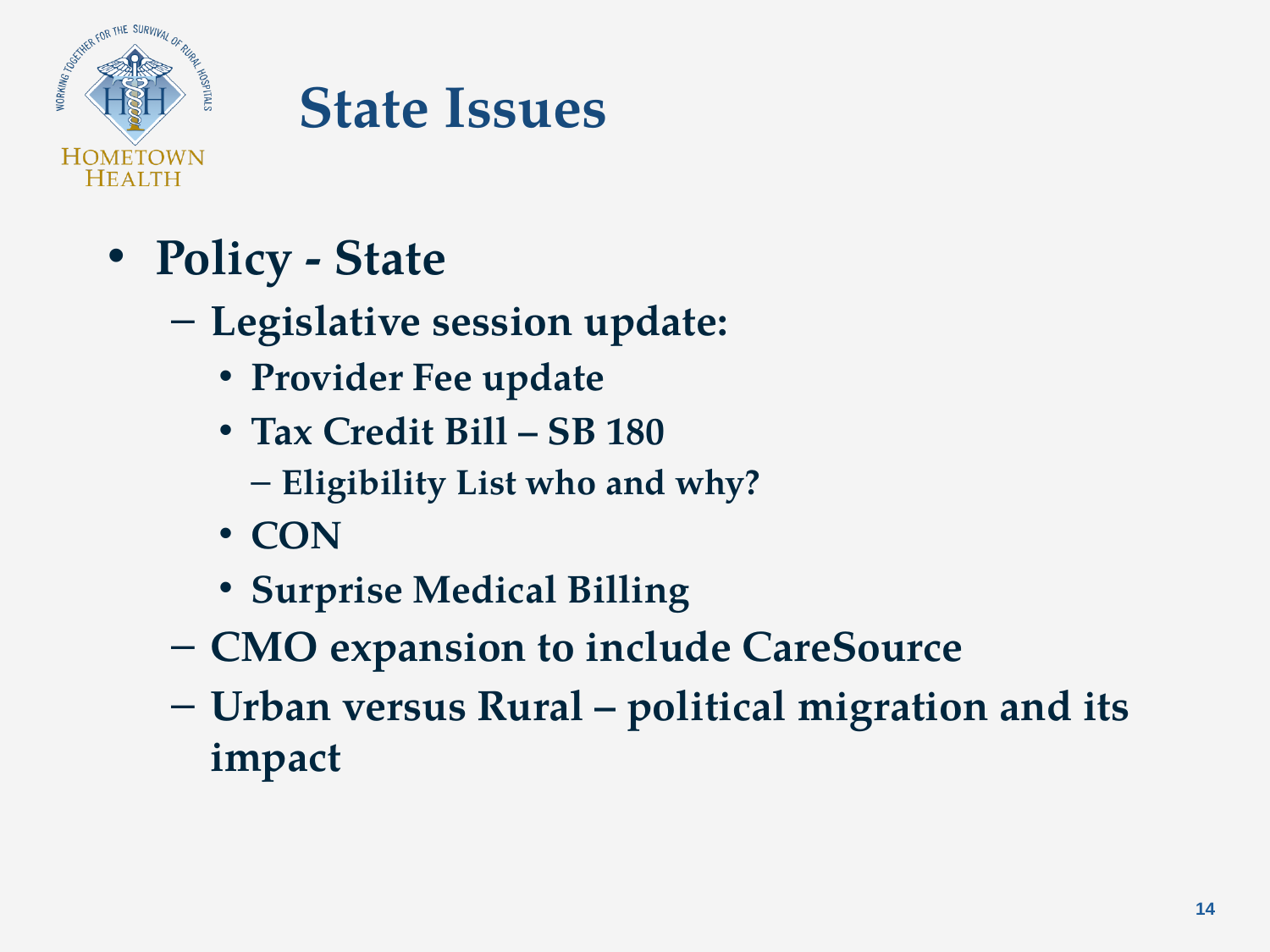

# State Issues
Policy - State
Legislative session update:
Provider Fee update
Tax Credit Bill – SB 180
Eligibility List who and why?
CON
Surprise Medical Billing
CMO expansion to include CareSource
Urban versus Rural – political migration and its impact
14